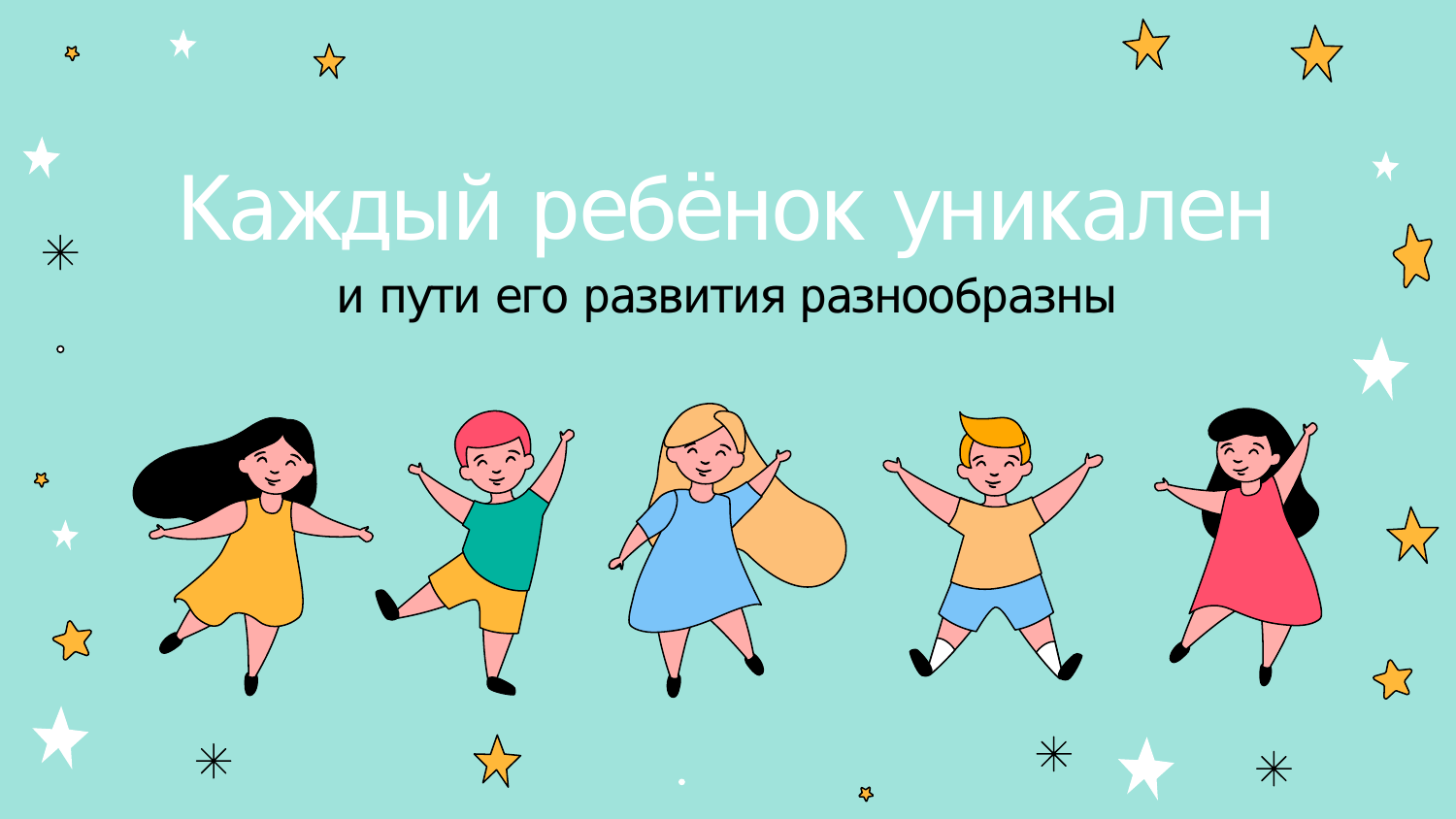

# Каждый ребёнок уникален
и пути его развития разнообразны